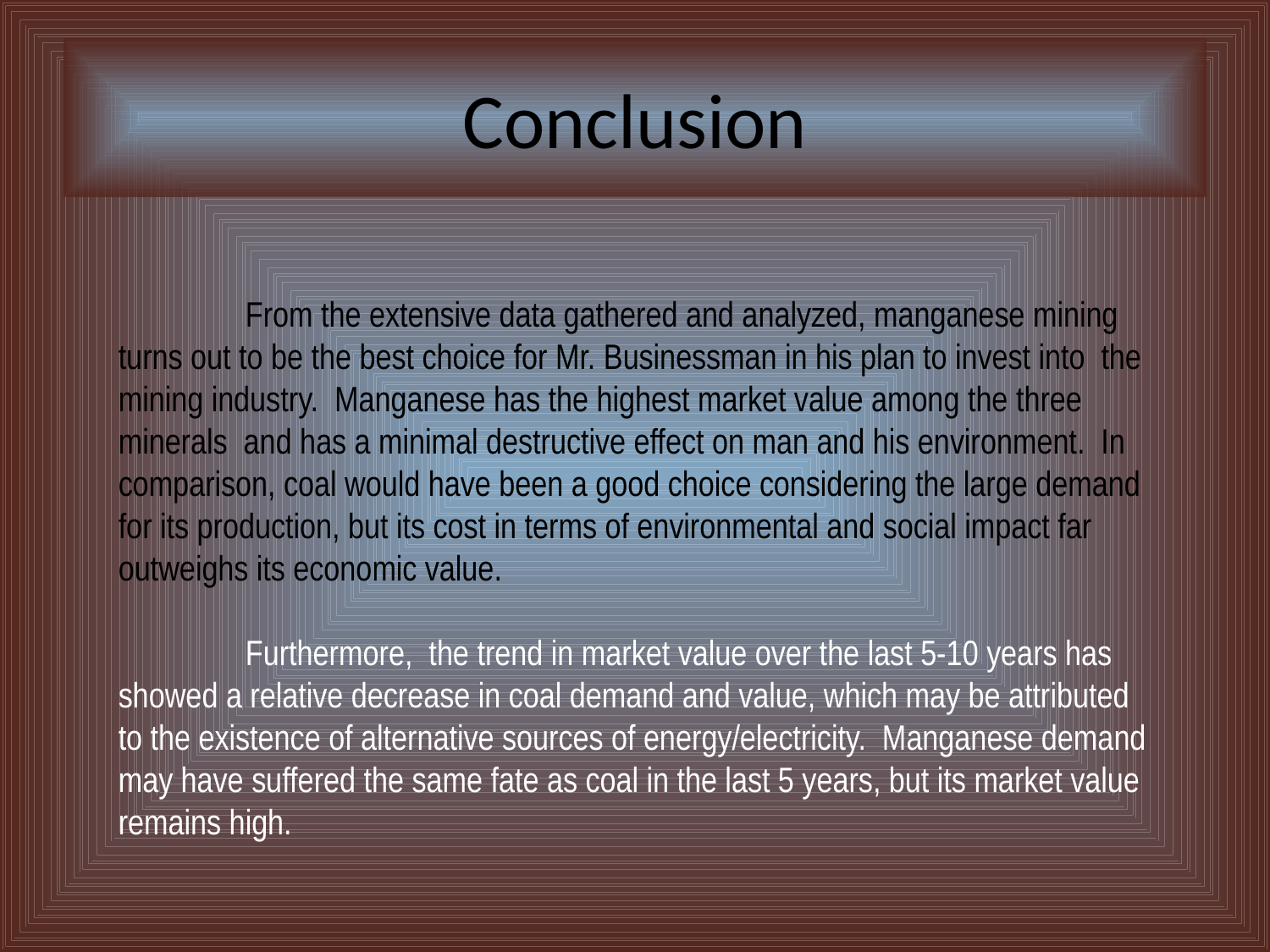

# Conclusion
	From the extensive data gathered and analyzed, manganese mining turns out to be the best choice for Mr. Businessman in his plan to invest into  the mining industry.  Manganese has the highest market value among the three minerals  and has a minimal destructive effect on man and his environment.  In comparison, coal would have been a good choice considering the large demand for its production, but its cost in terms of environmental and social impact far outweighs its economic value.

	Furthermore,  the trend in market value over the last 5-10 years has showed a relative decrease in coal demand and value, which may be attributed to the existence of alternative sources of energy/electricity.  Manganese demand may have suffered the same fate as coal in the last 5 years, but its market value remains high.